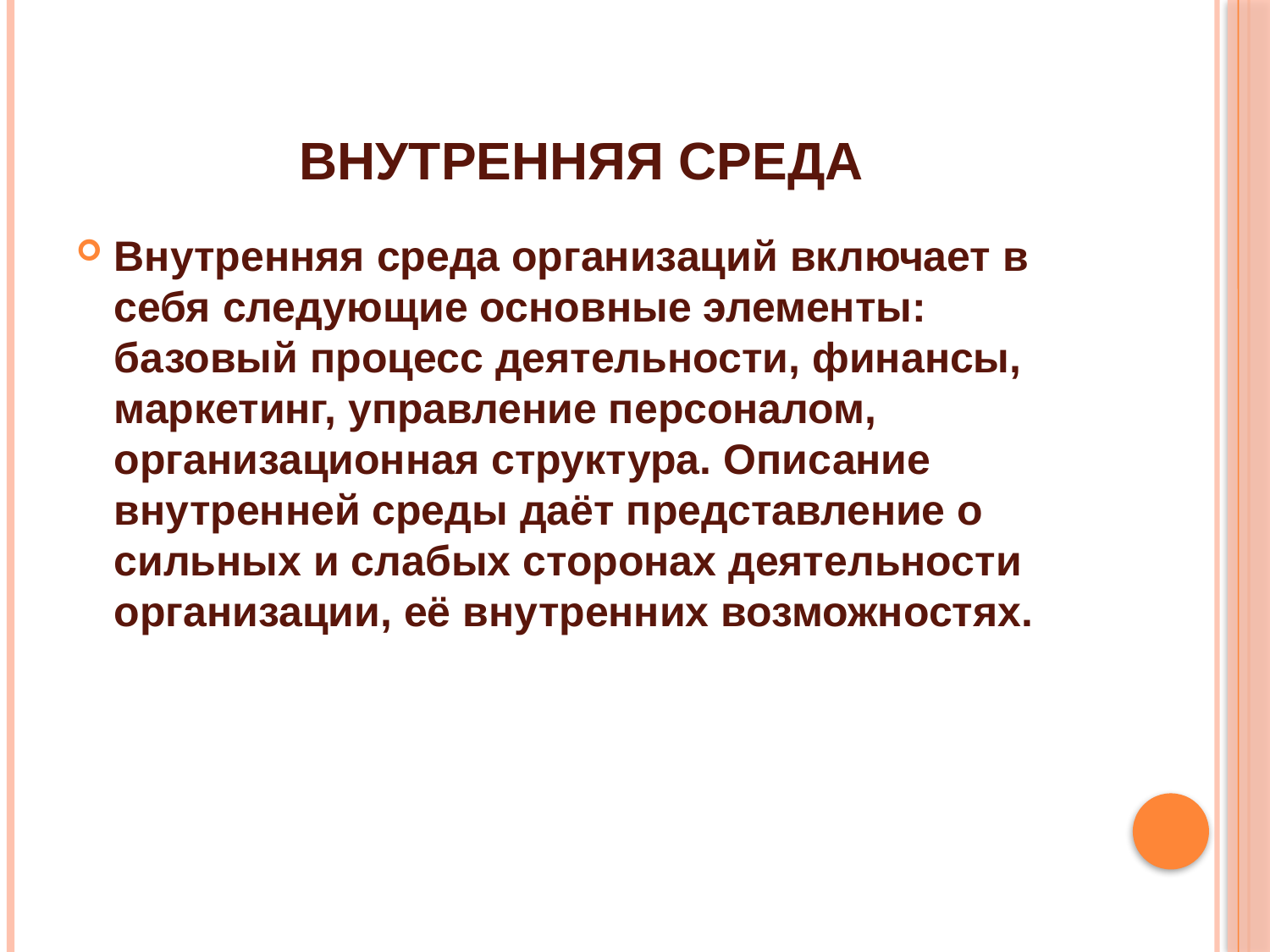

# Внутренняя среда
Внутренняя среда организаций включает в себя следующие основные элементы: базовый процесс деятельности, финансы, маркетинг, управление персоналом, организационная структура. Описание внутренней среды даёт представление о сильных и слабых сторонах деятельности организации, её внутренних возможностях.